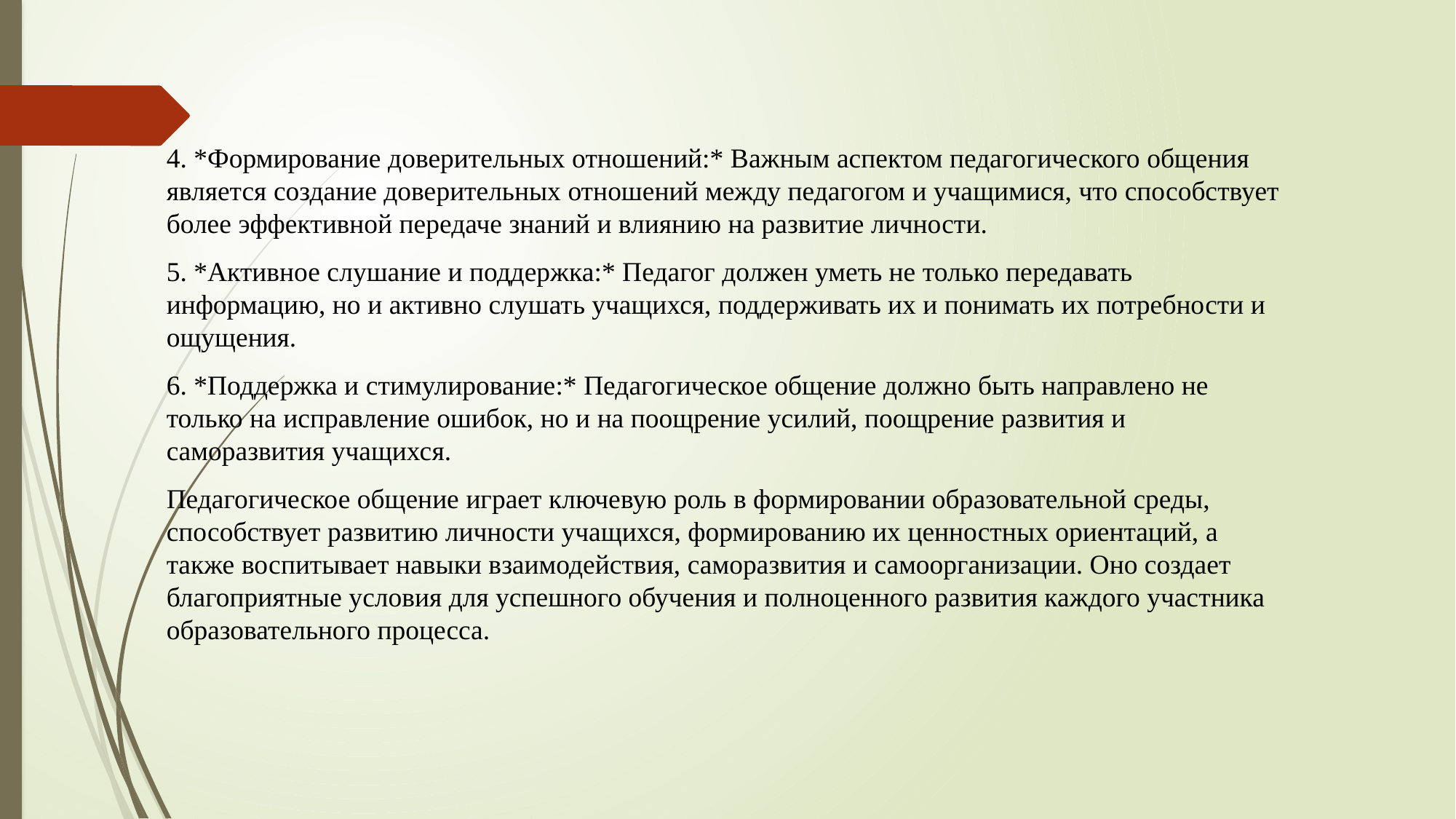

4. *Формирование доверительных отношений:* Важным аспектом педагогического общения является создание доверительных отношений между педагогом и учащимися, что способствует более эффективной передаче знаний и влиянию на развитие личности.
5. *Активное слушание и поддержка:* Педагог должен уметь не только передавать информацию, но и активно слушать учащихся, поддерживать их и понимать их потребности и ощущения.
6. *Поддержка и стимулирование:* Педагогическое общение должно быть направлено не только на исправление ошибок, но и на поощрение усилий, поощрение развития и саморазвития учащихся.
Педагогическое общение играет ключевую роль в формировании образовательной среды, способствует развитию личности учащихся, формированию их ценностных ориентаций, а также воспитывает навыки взаимодействия, саморазвития и самоорганизации. Оно создает благоприятные условия для успешного обучения и полноценного развития каждого участника образовательного процесса.